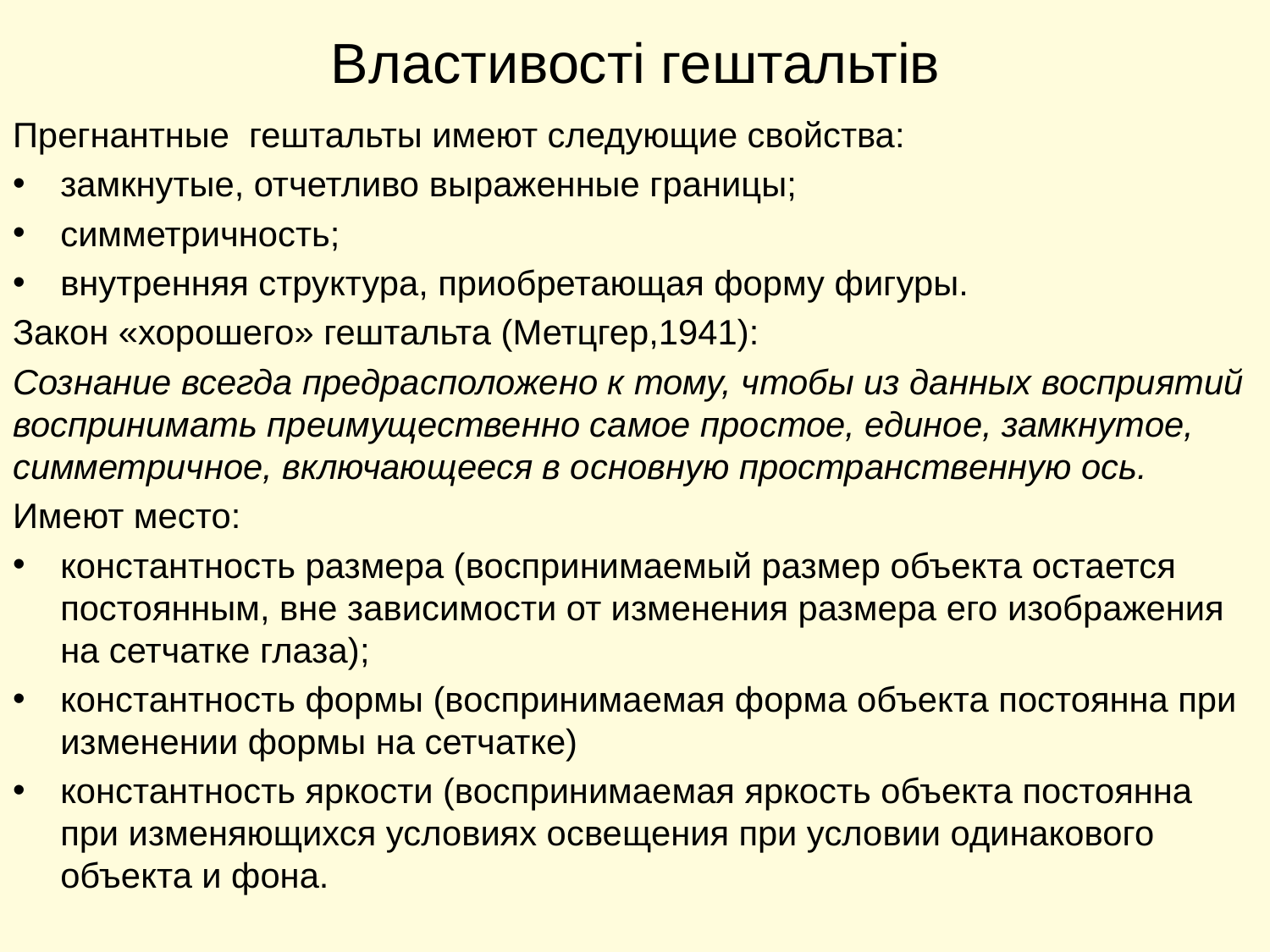

# Властивості гештальтів
Прегнантные  гештальты имеют следующие свойства:
замкнутые, отчетливо выраженные границы;
симметричность;
внутренняя структура, приобретающая форму фигуры.
Закон «хорошего» гештальта (Метцгер,1941):
Сознание всегда предрасположено к тому, чтобы из данных восприятий воспринимать преимущественно самое простое, единое, замкнутое, симметричное, включающееся в основную пространственную ось.
Имеют место:
константность размера (воспринимаемый размер объекта остается постоянным, вне зависимости от изменения размера его изображения на сетчатке глаза);
константность формы (воспринимаемая форма объекта постоянна при изменении формы на сетчатке)
константность яркости (воспринимаемая яркость объекта постоянна при изменяющихся условиях освещения при условии одинакового объекта и фона.